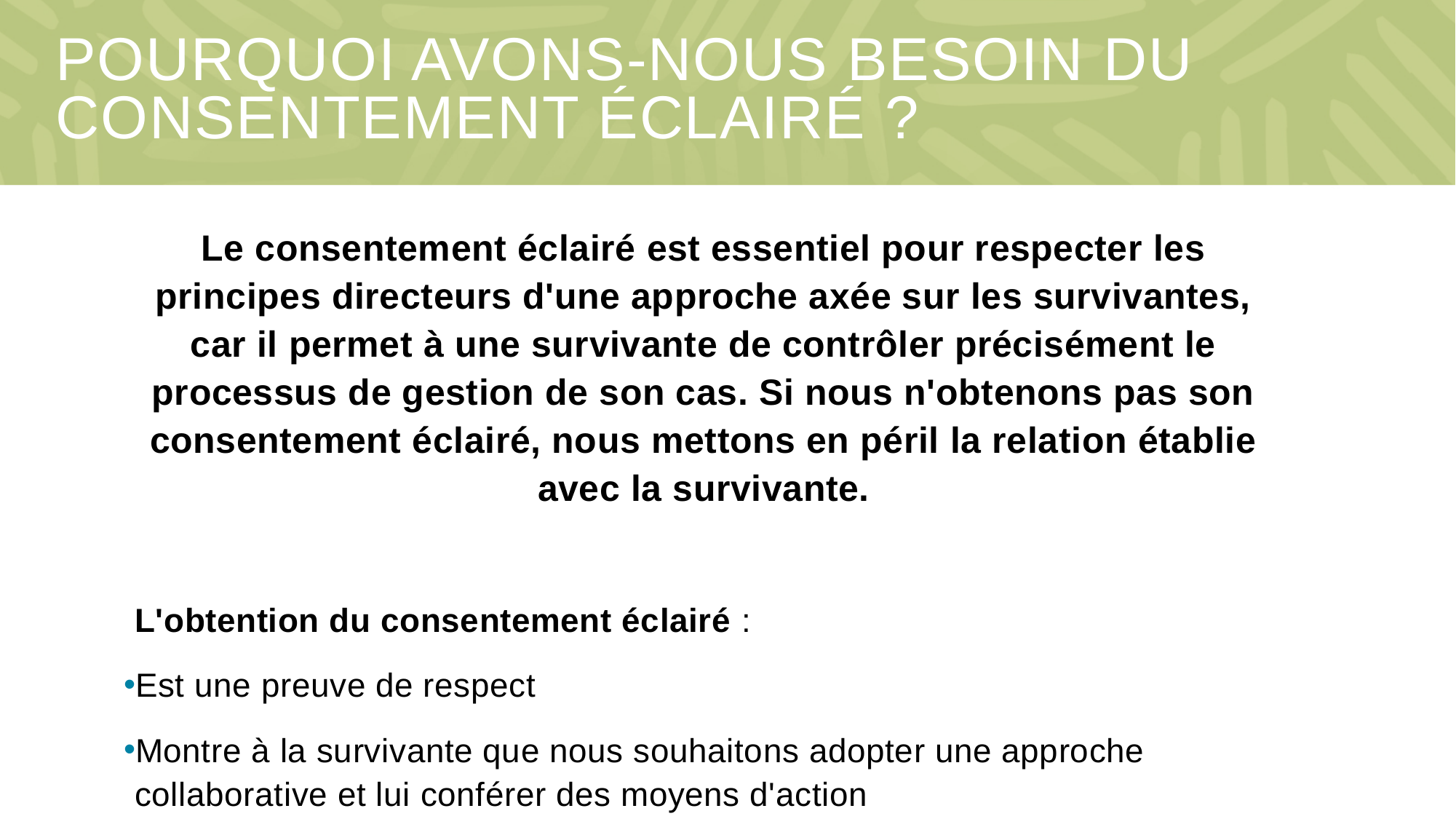

# Pourquoi avons-nous besoin du consentement éclairé ?
Le consentement éclairé est essentiel pour respecter les principes directeurs d'une approche axée sur les survivantes, car il permet à une survivante de contrôler précisément le processus de gestion de son cas. Si nous n'obtenons pas son consentement éclairé, nous mettons en péril la relation établie avec la survivante.

L'obtention du consentement éclairé :
Est une preuve de respect
Montre à la survivante que nous souhaitons adopter une approche collaborative et lui conférer des moyens d'action
Montre que nous comprenons la nécessité de rendre des comptes à la survivante